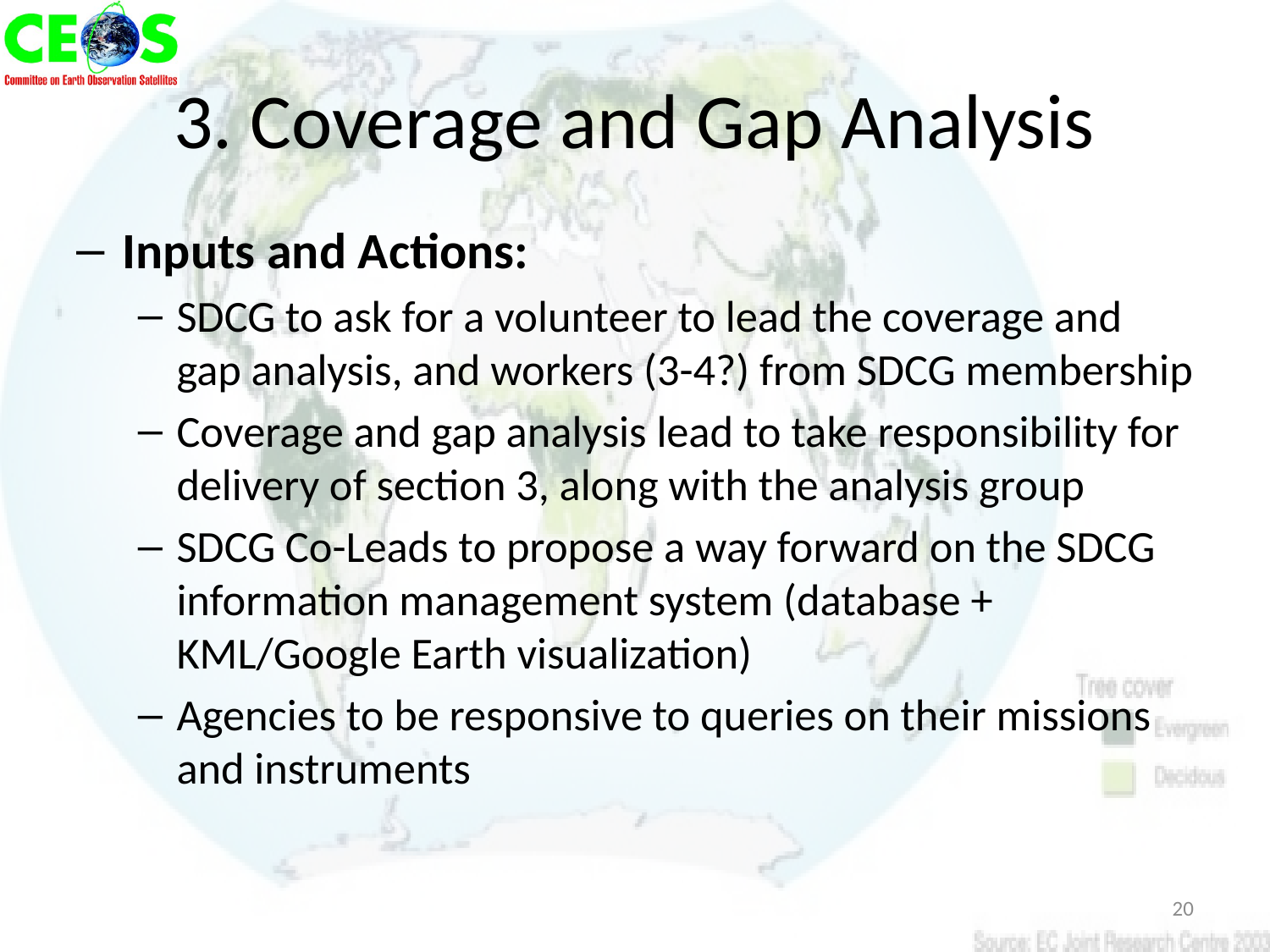

# 3. Coverage and Gap Analysis
Inputs and Actions:
SDCG to ask for a volunteer to lead the coverage and gap analysis, and workers (3-4?) from SDCG membership
Coverage and gap analysis lead to take responsibility for delivery of section 3, along with the analysis group
SDCG Co-Leads to propose a way forward on the SDCG information management system (database + KML/Google Earth visualization)
Agencies to be responsive to queries on their missions and instruments
20